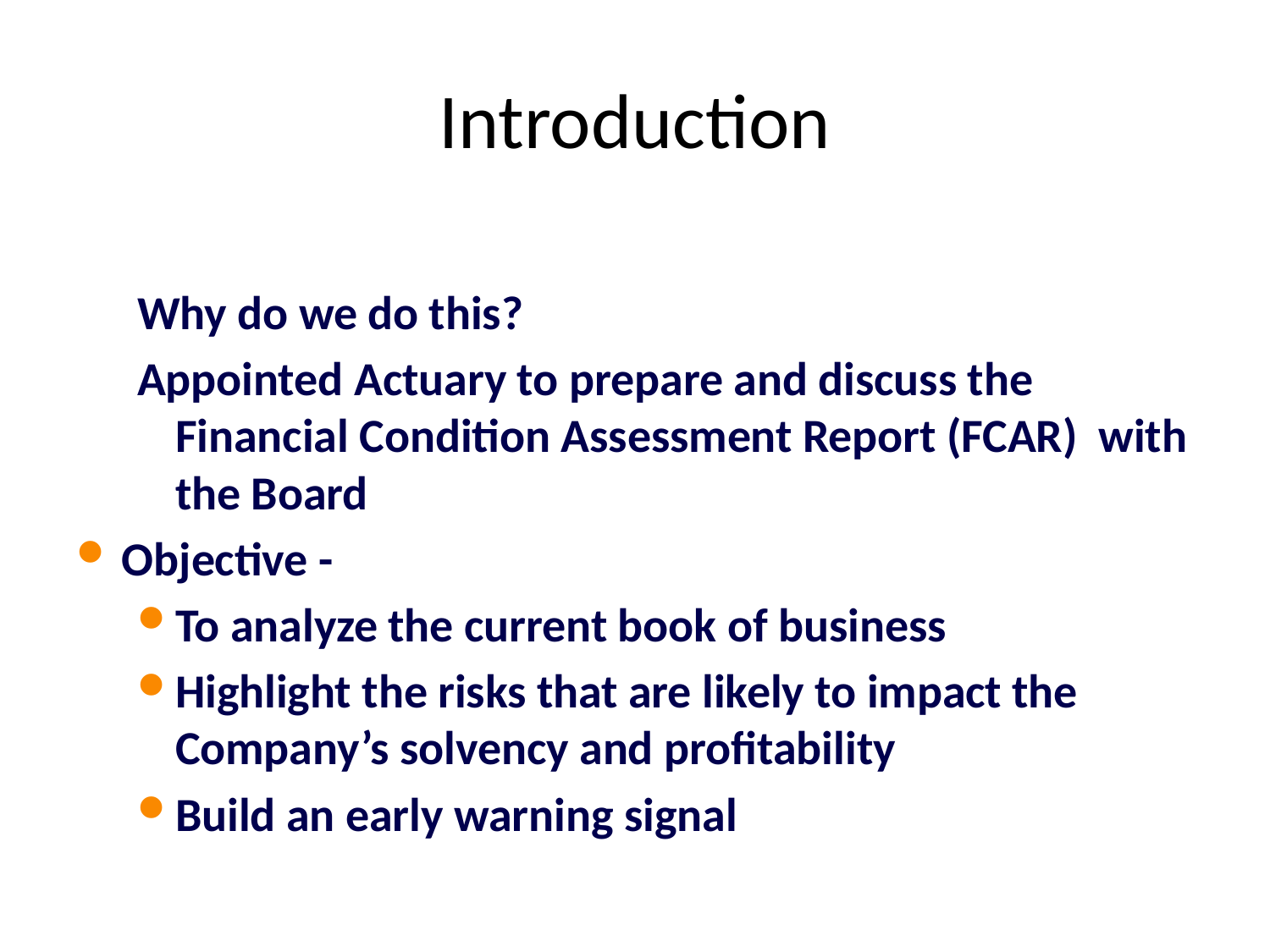

# Introduction

Why do we do this?
Appointed Actuary to prepare and discuss the Financial Condition Assessment Report (FCAR)  with the Board
Objective -
To analyze the current book of business
Highlight the risks that are likely to impact the Company’s solvency and profitability
Build an early warning signal